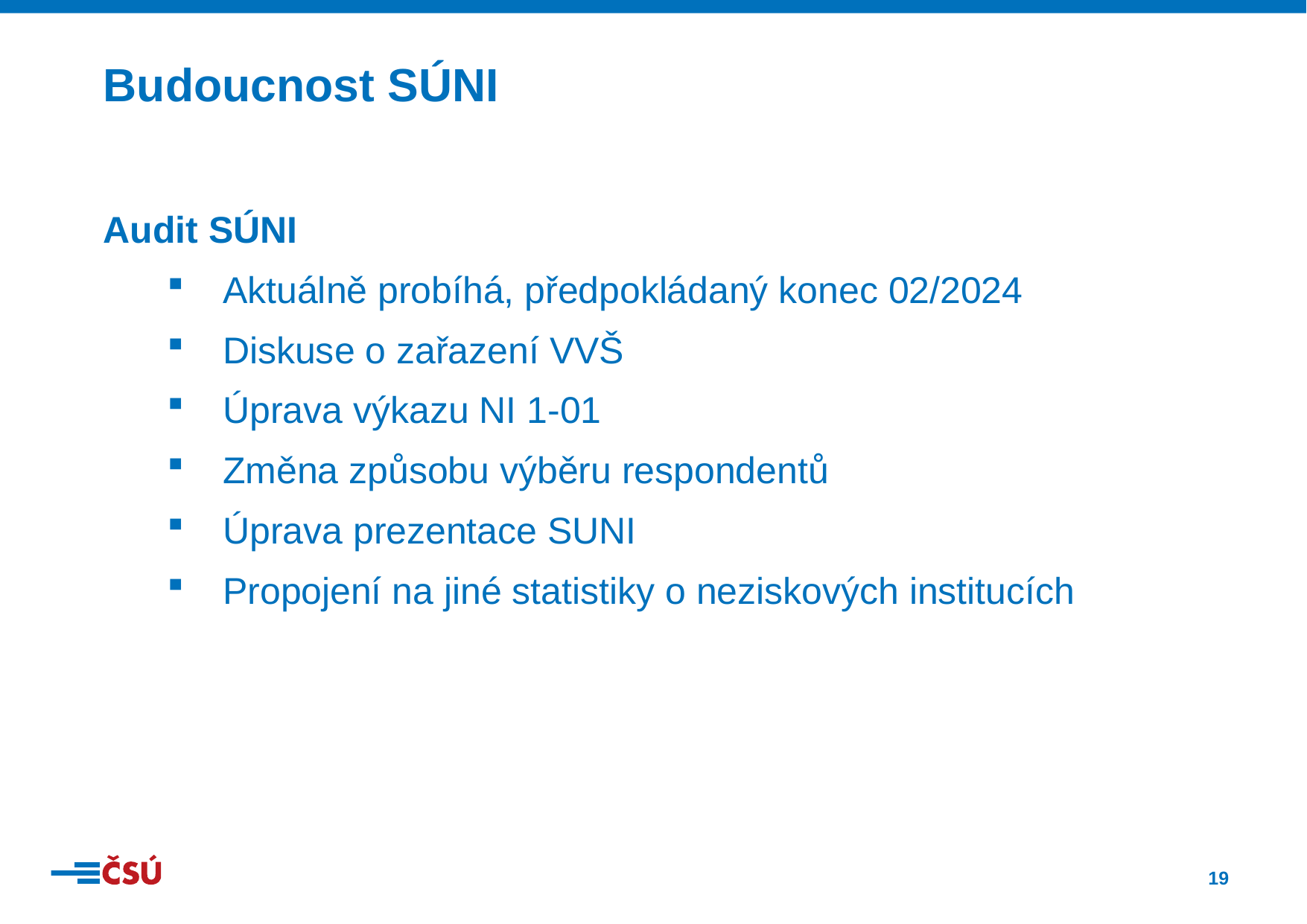

Budoucnost SÚNI
Audit SÚNI
Aktuálně probíhá, předpokládaný konec 02/2024
Diskuse o zařazení VVŠ
Úprava výkazu NI 1-01
Změna způsobu výběru respondentů
Úprava prezentace SUNI
Propojení na jiné statistiky o neziskových institucích